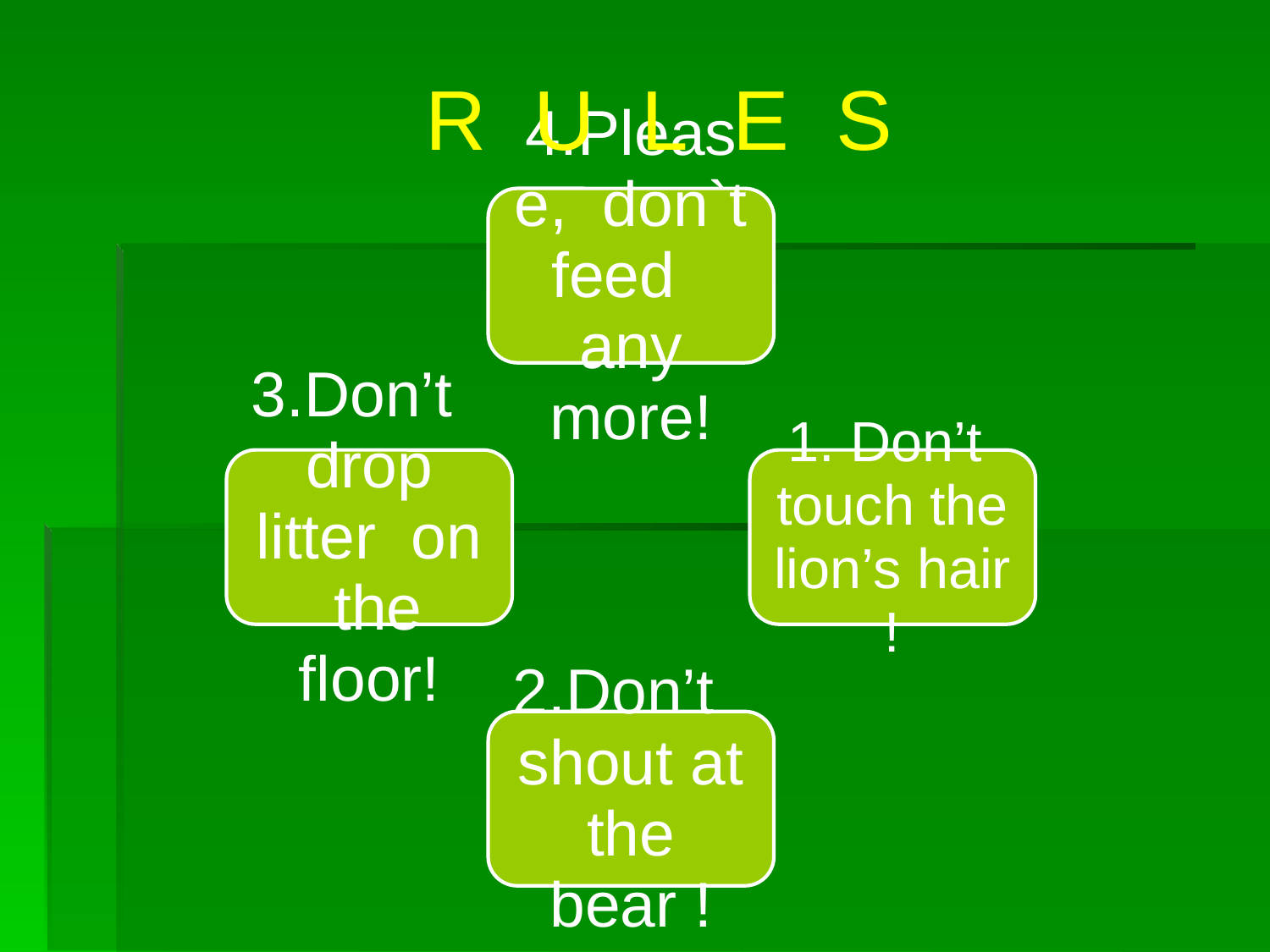

R  U  L  E  S
2.Don’t   shout at  the  bear !
#